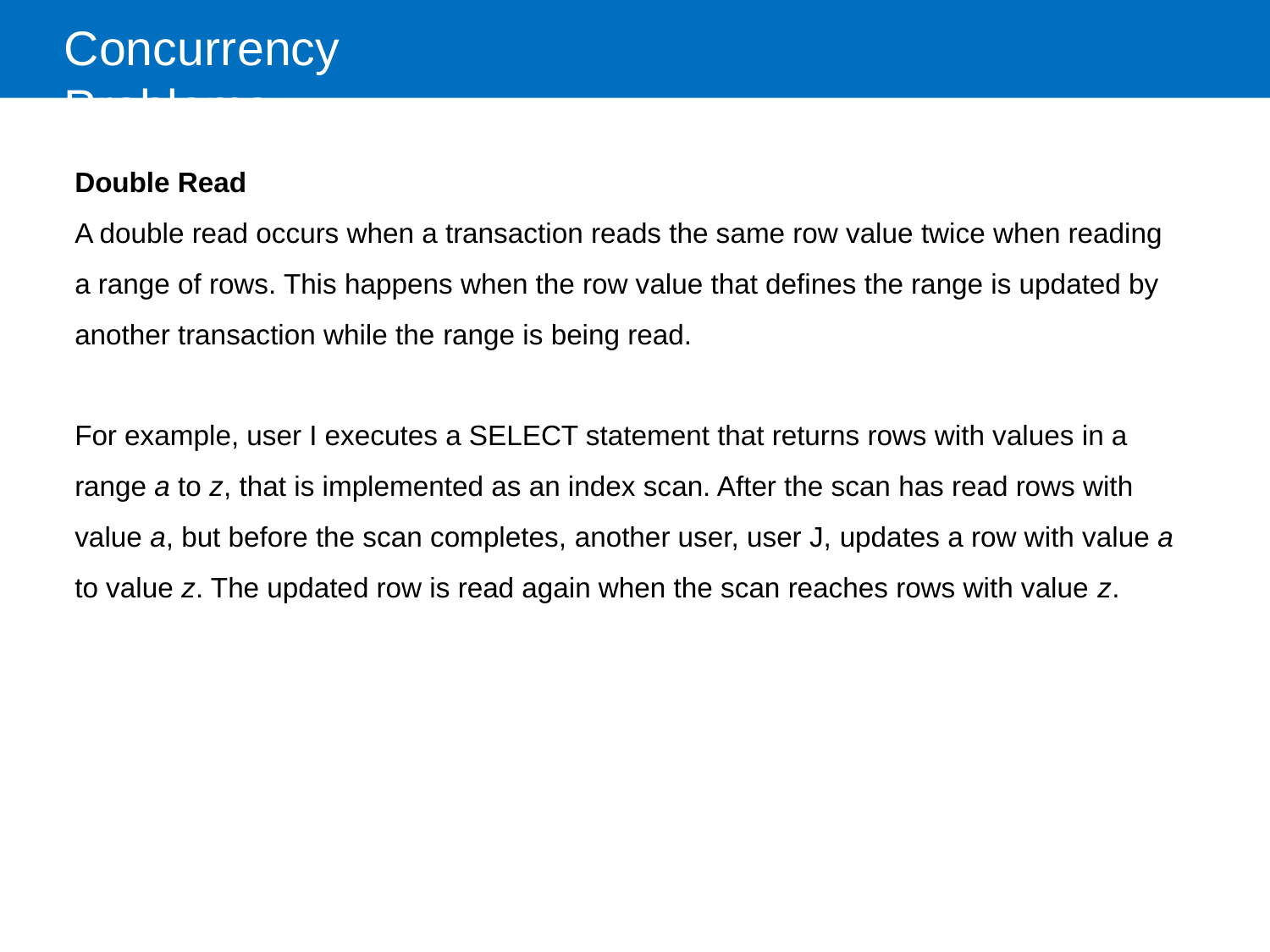

# Concurrency Problems
Double Read
A double read occurs when a transaction reads the same row value twice when reading a range of rows. This happens when the row value that defines the range is updated by another transaction while the range is being read.

For example, user I executes a SELECT statement that returns rows with values in a range a to z, that is implemented as an index scan. After the scan has read rows with value a, but before the scan completes, another user, user J, updates a row with value a to value z. The updated row is read again when the scan reaches rows with value z.